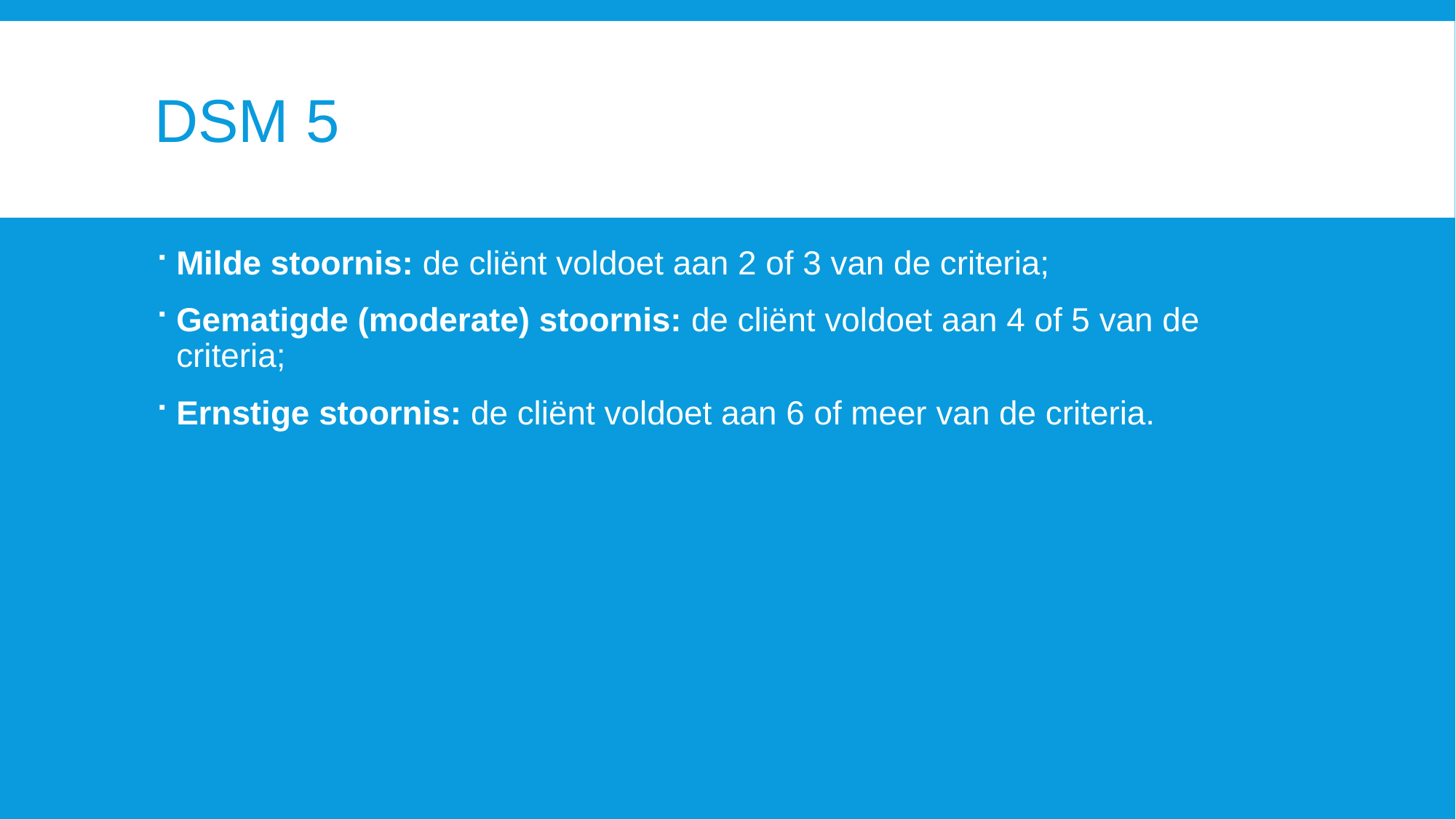

# DSM 5
Milde stoornis: de cliënt voldoet aan 2 of 3 van de criteria;
Gematigde (moderate) stoornis: de cliënt voldoet aan 4 of 5 van de criteria;
Ernstige stoornis: de cliënt voldoet aan 6 of meer van de criteria.